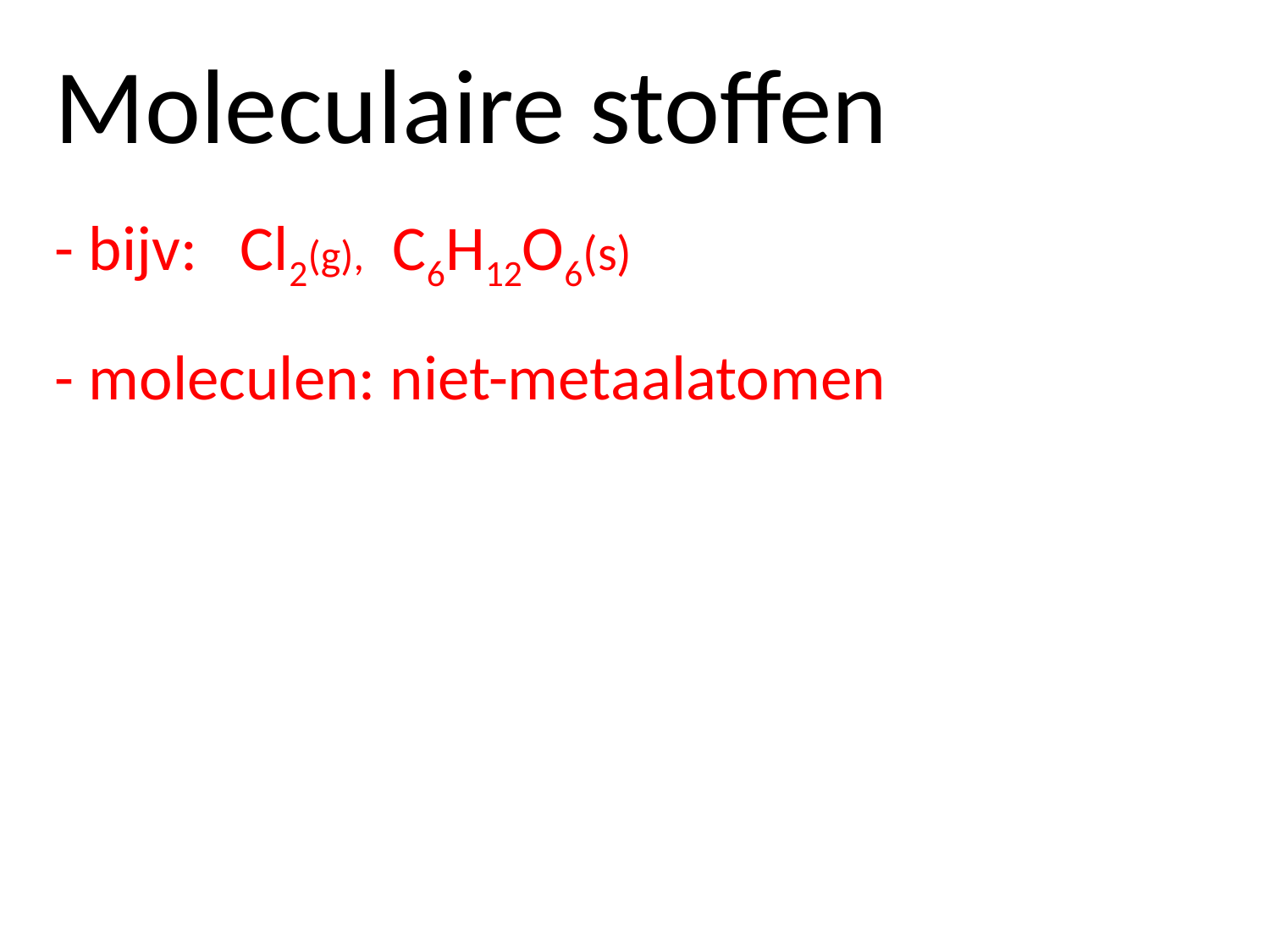

Moleculaire stoffen

- bijv:   Cl2(g),   C6H12O6(s)

- moleculen: niet-metaalatomen